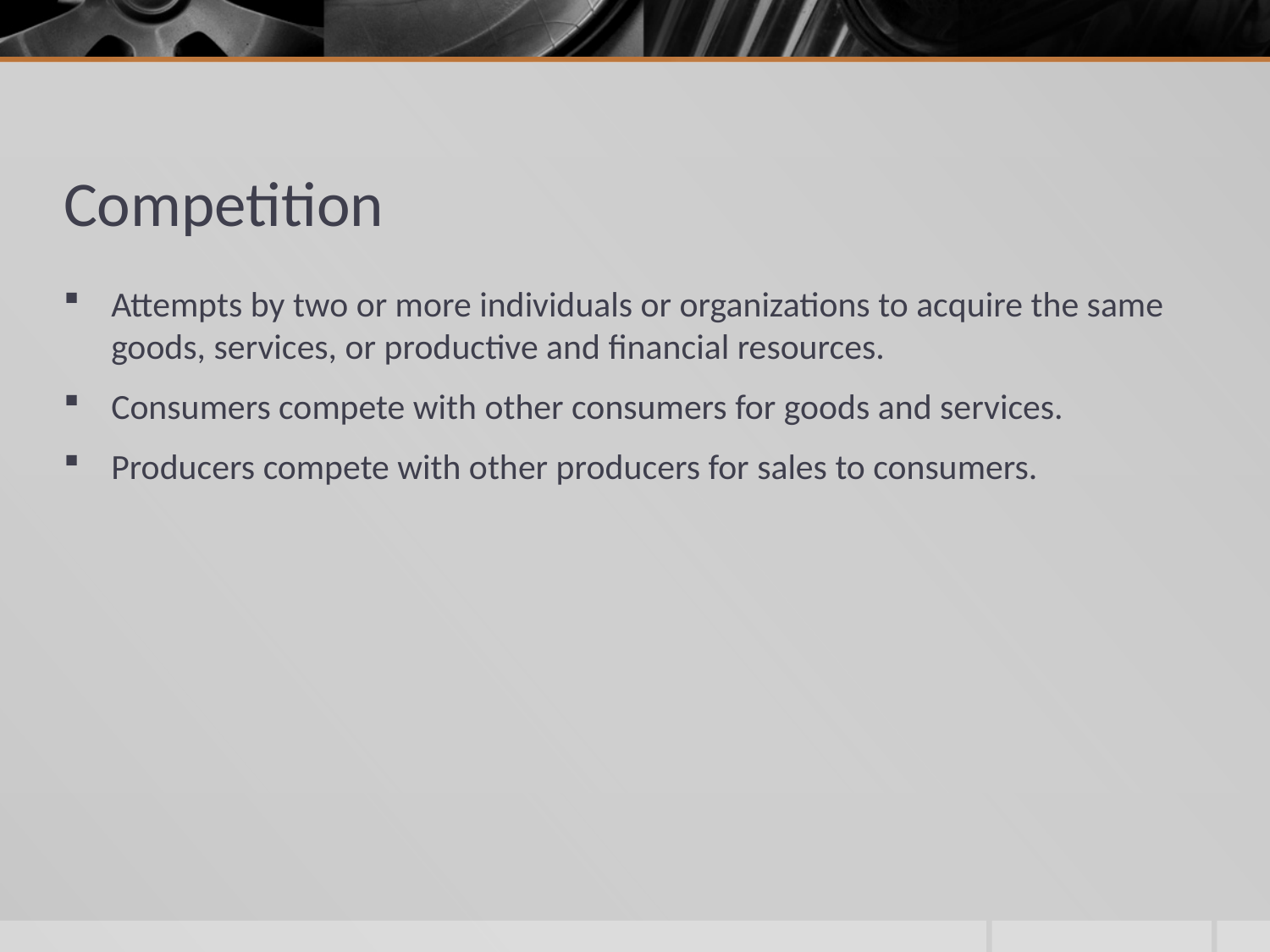

# Competition
Attempts by two or more individuals or organizations to acquire the same goods, services, or productive and financial resources.
Consumers compete with other consumers for goods and services.
Producers compete with other producers for sales to consumers.